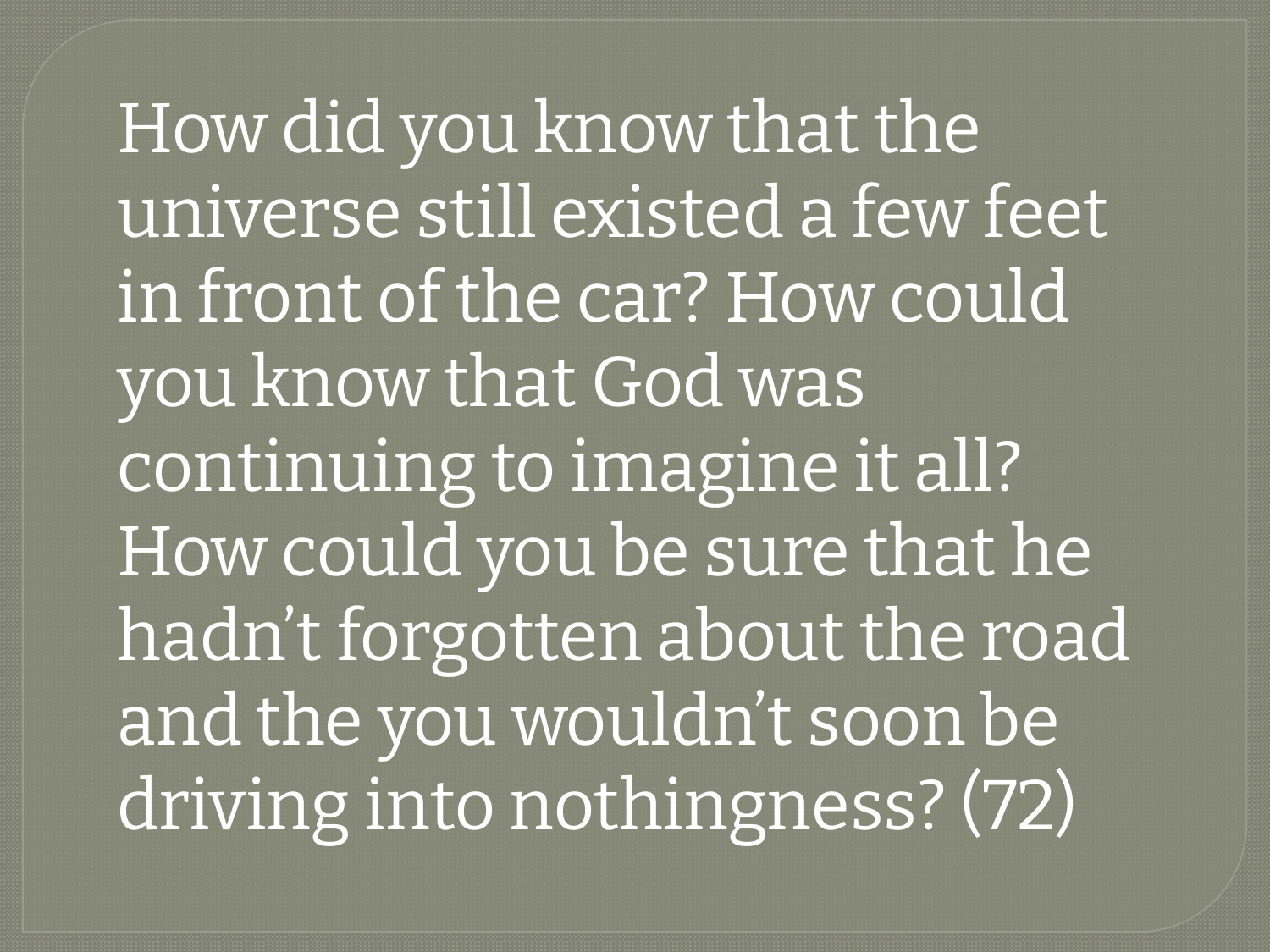

How did you know that the universe still existed a few feet in front of the car? How could you know that God was continuing to imagine it all? How could you be sure that he hadn’t forgotten about the road and the you wouldn’t soon be driving into nothingness? (72)